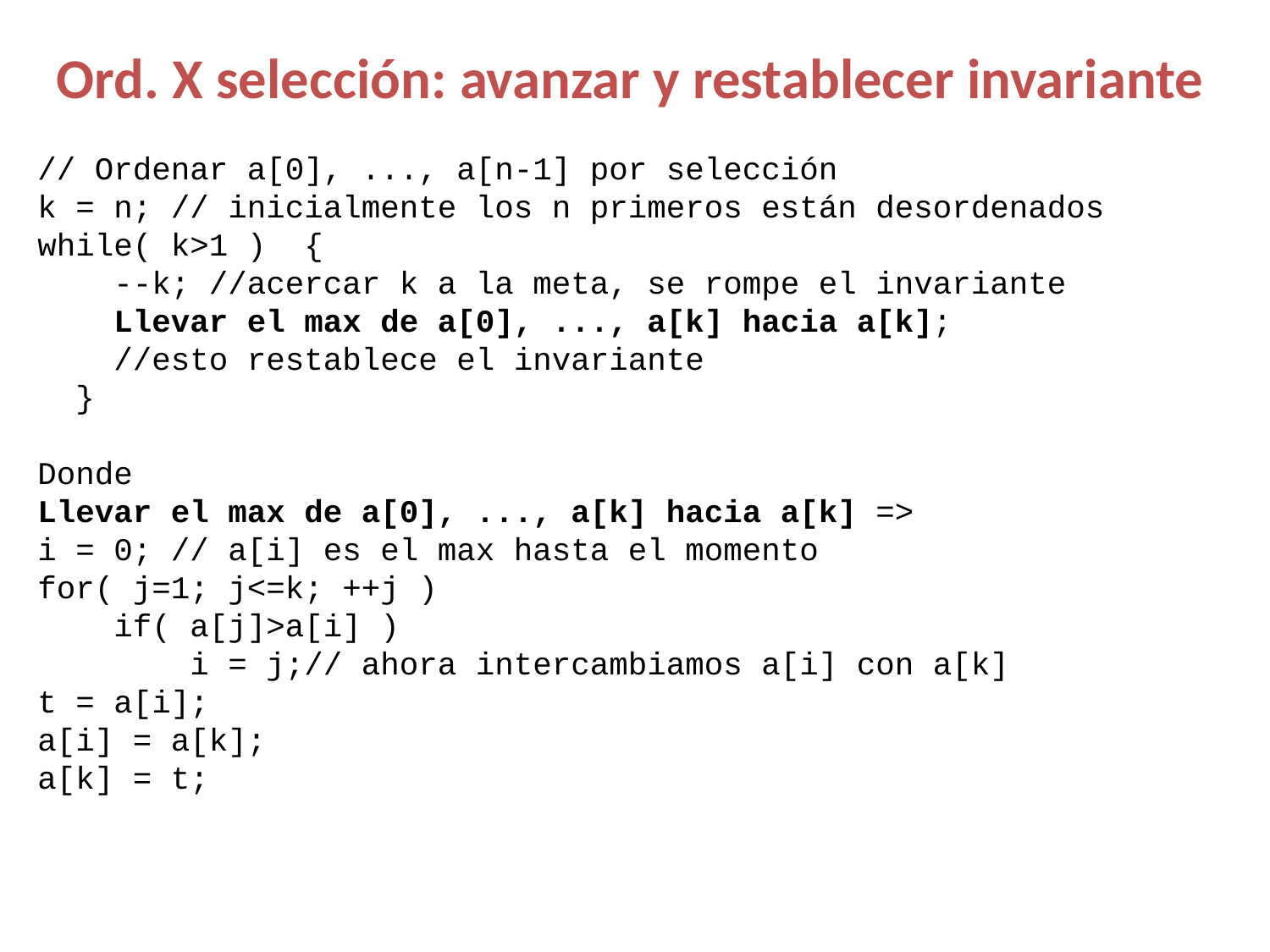

# Ord. X selección: avanzar y restablecer invariante
// Ordenar a[0], ..., a[n-1] por selección
k = n; // inicialmente los n primeros están desordenados
while( k>1 )  {
    --k; //acercar k a la meta, se rompe el invariante
    Llevar el max de a[0], ..., a[k] hacia a[k];
    //esto restablece el invariante
  }

Donde
Llevar el max de a[0], ..., a[k] hacia a[k] =>
i = 0; // a[i] es el max hasta el momento
for( j=1; j<=k; ++j )
    if( a[j]>a[i] )
        i = j;// ahora intercambiamos a[i] con a[k]
t = a[i];
a[i] = a[k];
a[k] = t;